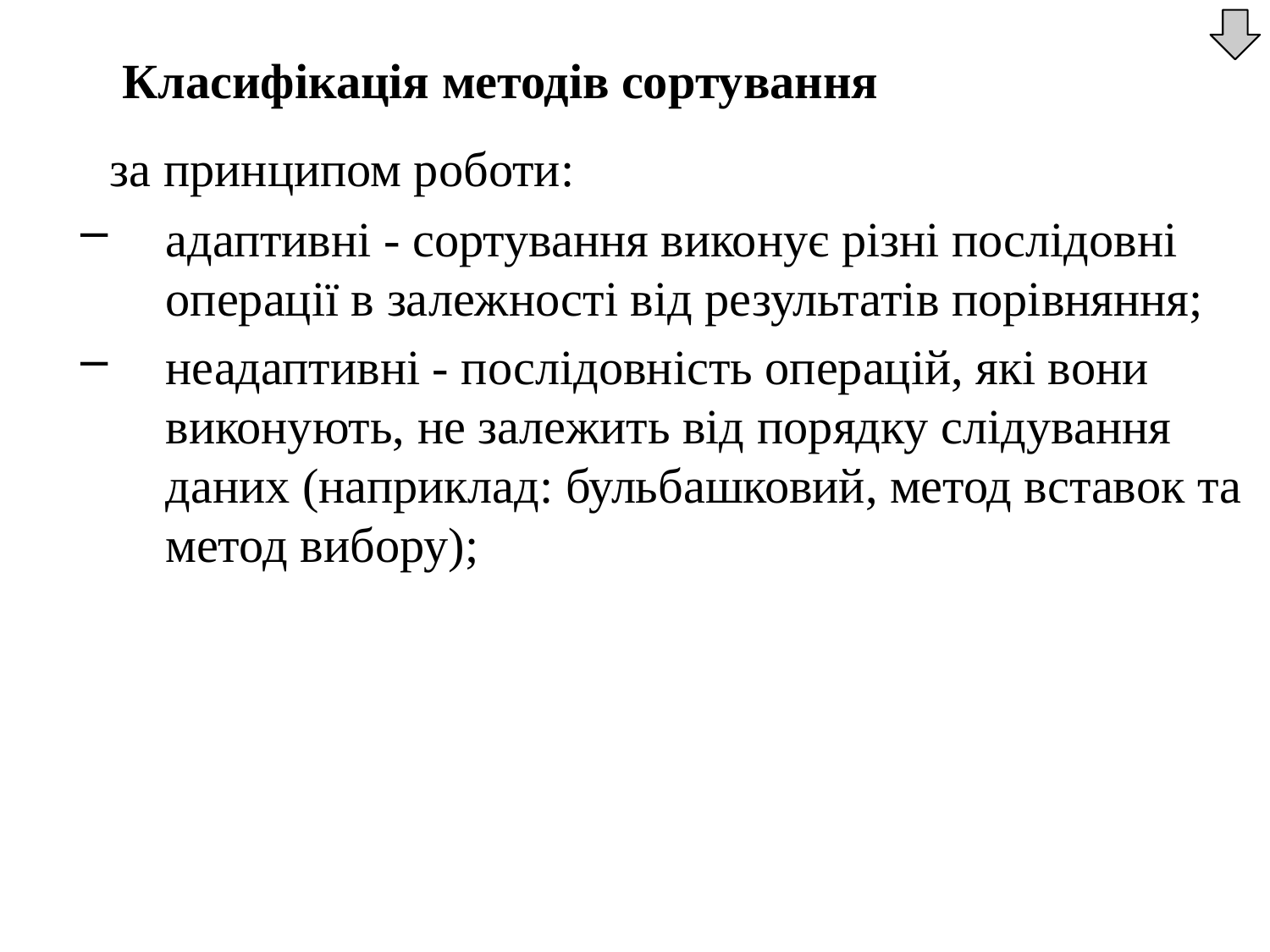

Класифікація методів сортування

	за принципом роботи:
адаптивні - сортування виконує різні послідовні операції в залежності від результатів порівняння;
неадаптивні - послідовність операцій, які вони виконують, не залежить від порядку слідування даних (наприклад: бульбашковий, метод вставок та метод вибору);